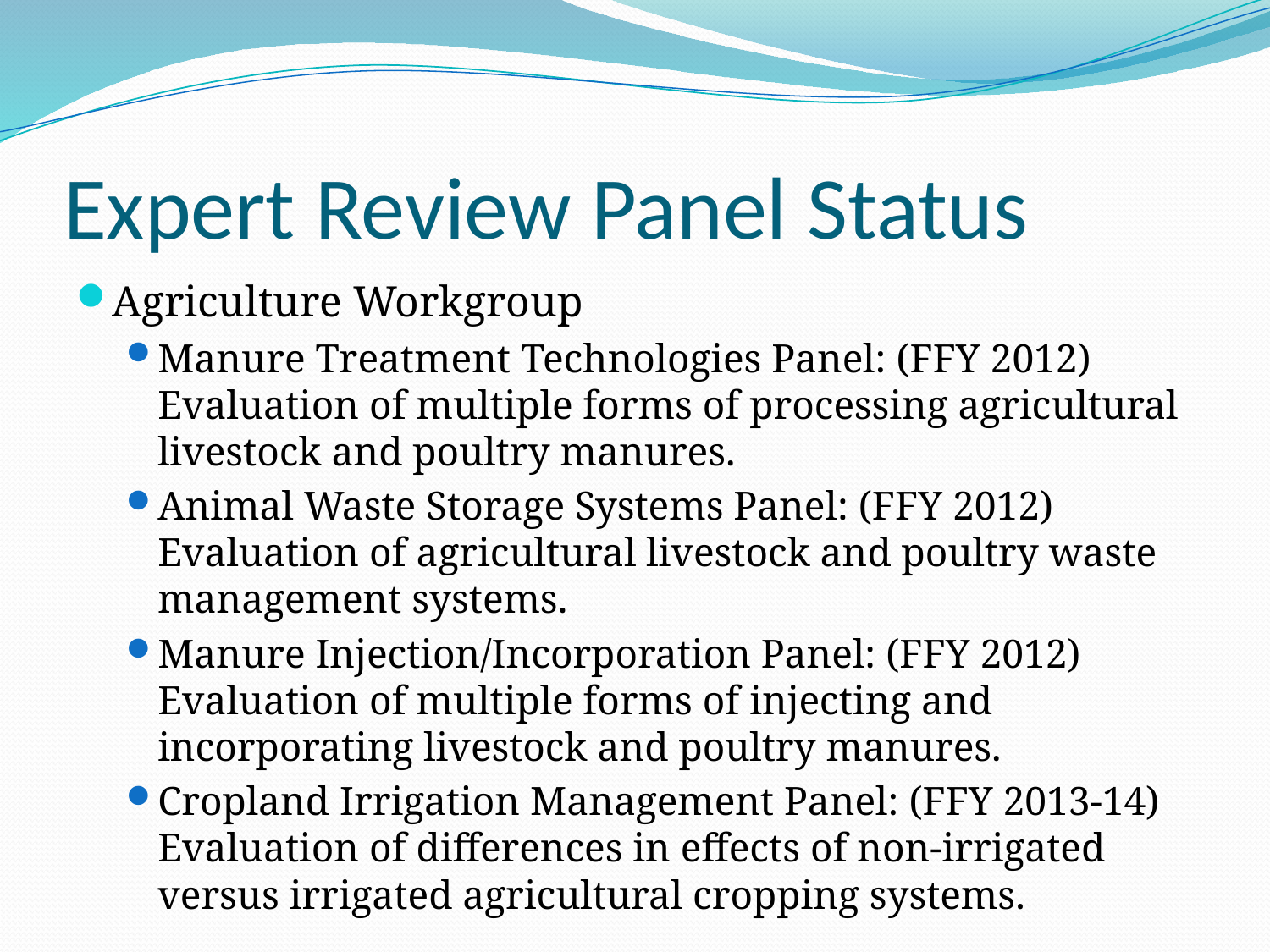

# Expert Review Panel Status
Agriculture Workgroup
Manure Treatment Technologies Panel: (FFY 2012)
Evaluation of multiple forms of processing agricultural livestock and poultry manures.
Animal Waste Storage Systems Panel: (FFY 2012)
Evaluation of agricultural livestock and poultry waste management systems.
Manure Injection/Incorporation Panel: (FFY 2012)
Evaluation of multiple forms of injecting and incorporating livestock and poultry manures.
Cropland Irrigation Management Panel: (FFY 2013-14)
Evaluation of differences in effects of non-irrigated versus irrigated agricultural cropping systems.